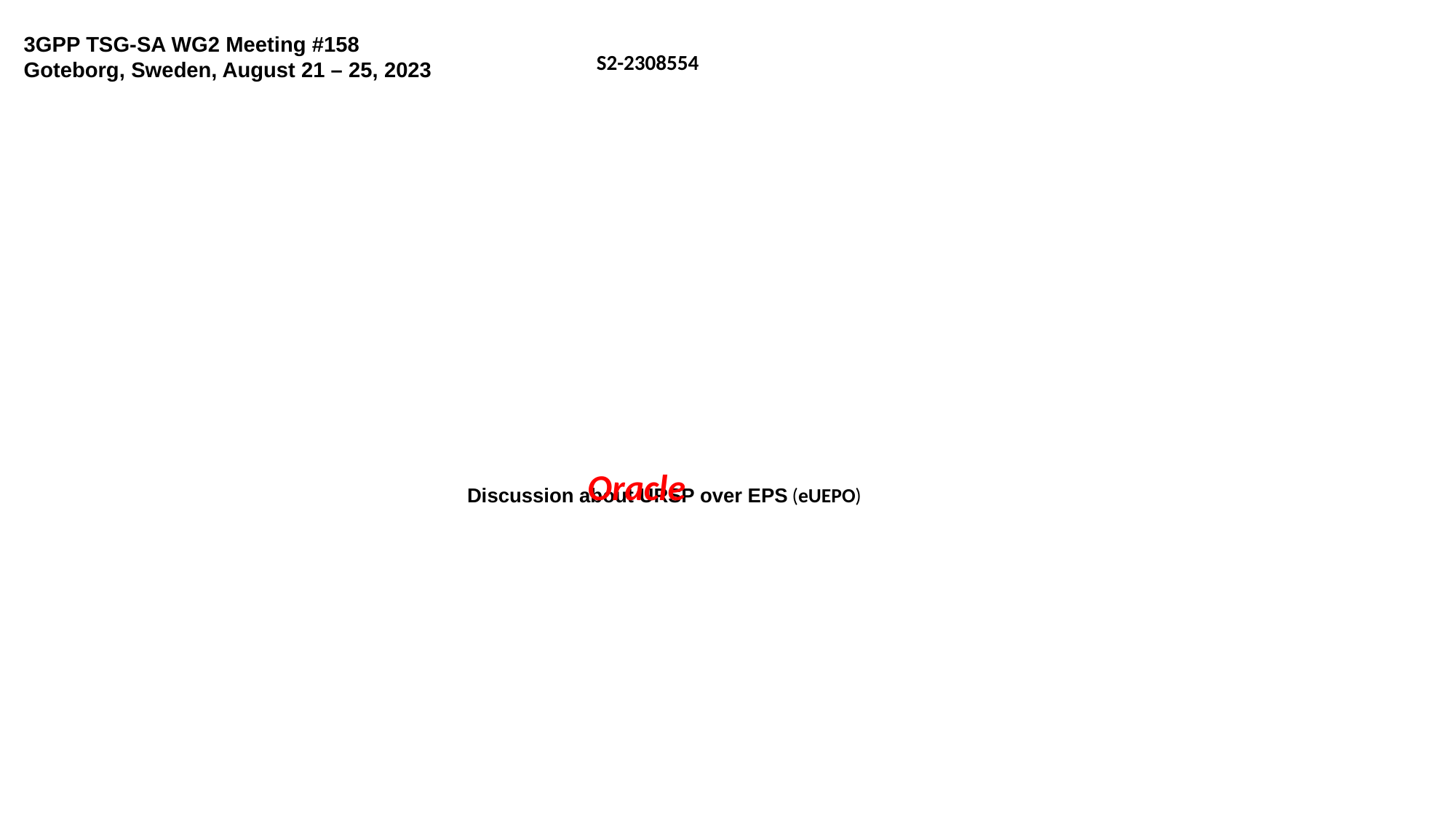

3GPP TSG-SA WG2 Meeting #158
Goteborg, Sweden, August 21 – 25, 2023
S2-2308554
# Discussion about URSP over EPS (eUEPO)
Oracle